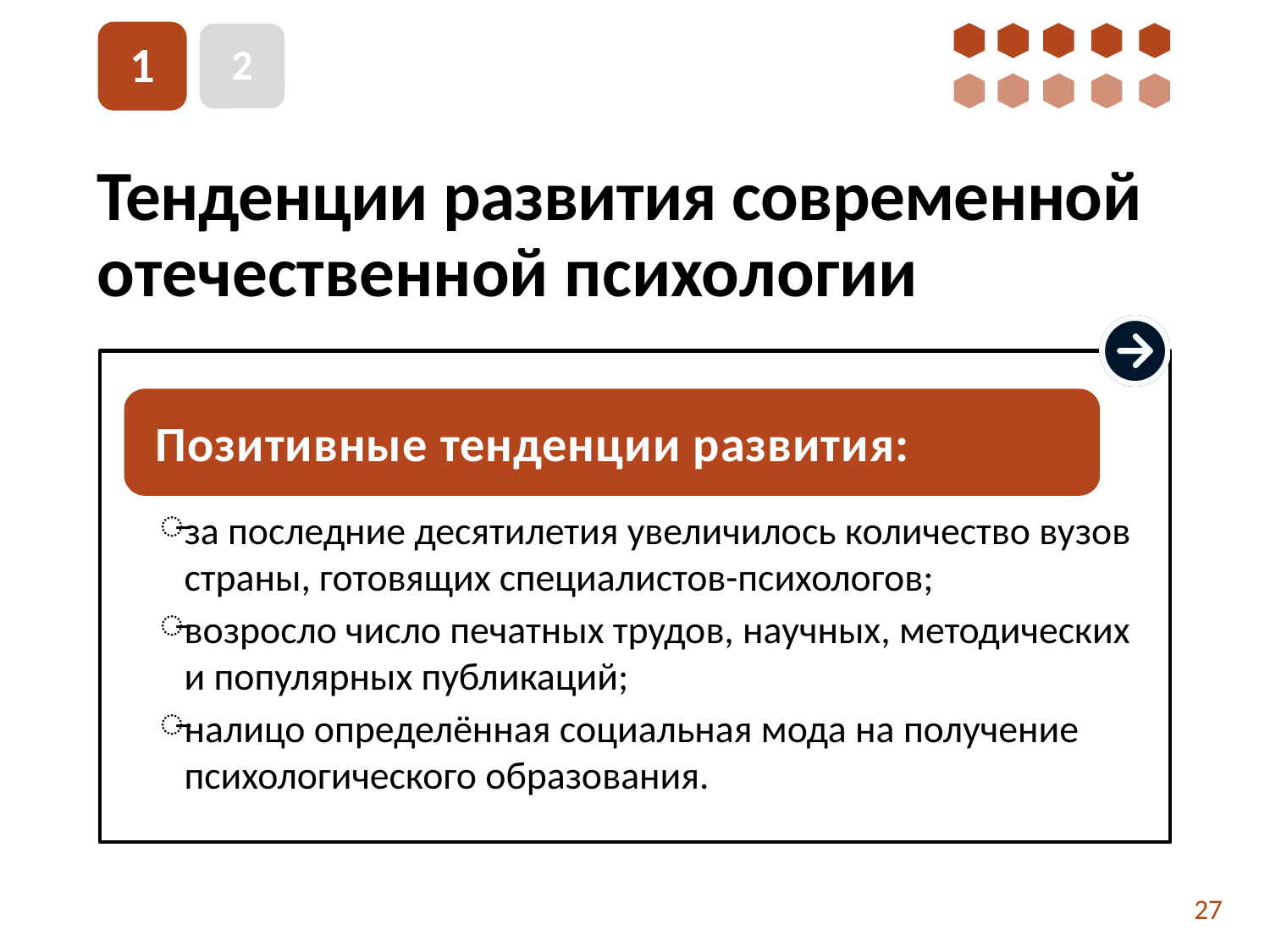

2
1
# Тенденции развития современной отечественной психологии

за последние десятилетия увеличилось количество вузов страны, готовящих специалистов-психологов;
возросло число печатных трудов, научных, методических и популярных публикаций;
налицо определённая социальная мода на получение психологического образования.
Позитивные тенденции развития:
27